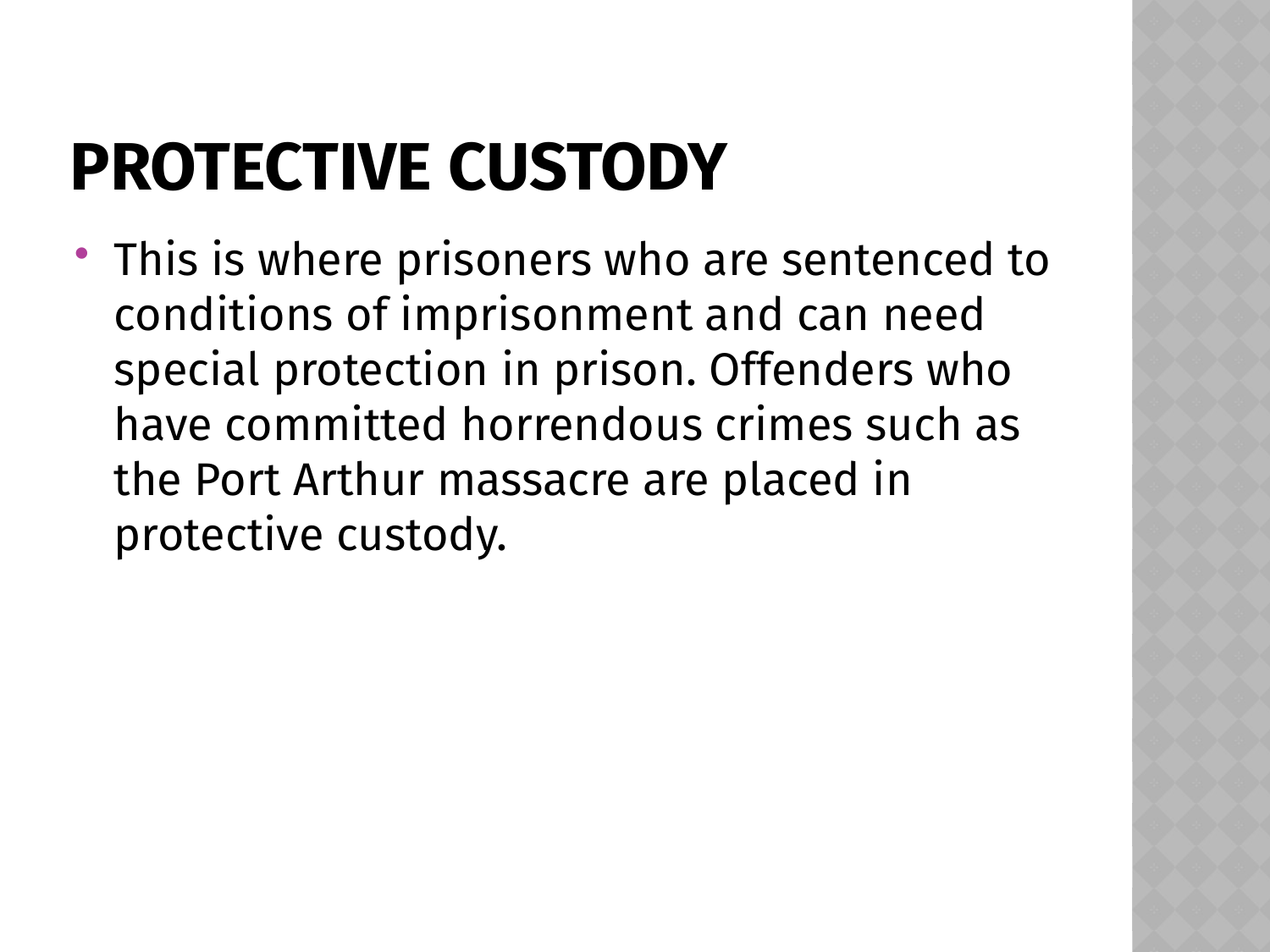

# Protective custody
This is where prisoners who are sentenced to conditions of imprisonment and can need special protection in prison. Offenders who have committed horrendous crimes such as the Port Arthur massacre are placed in protective custody.